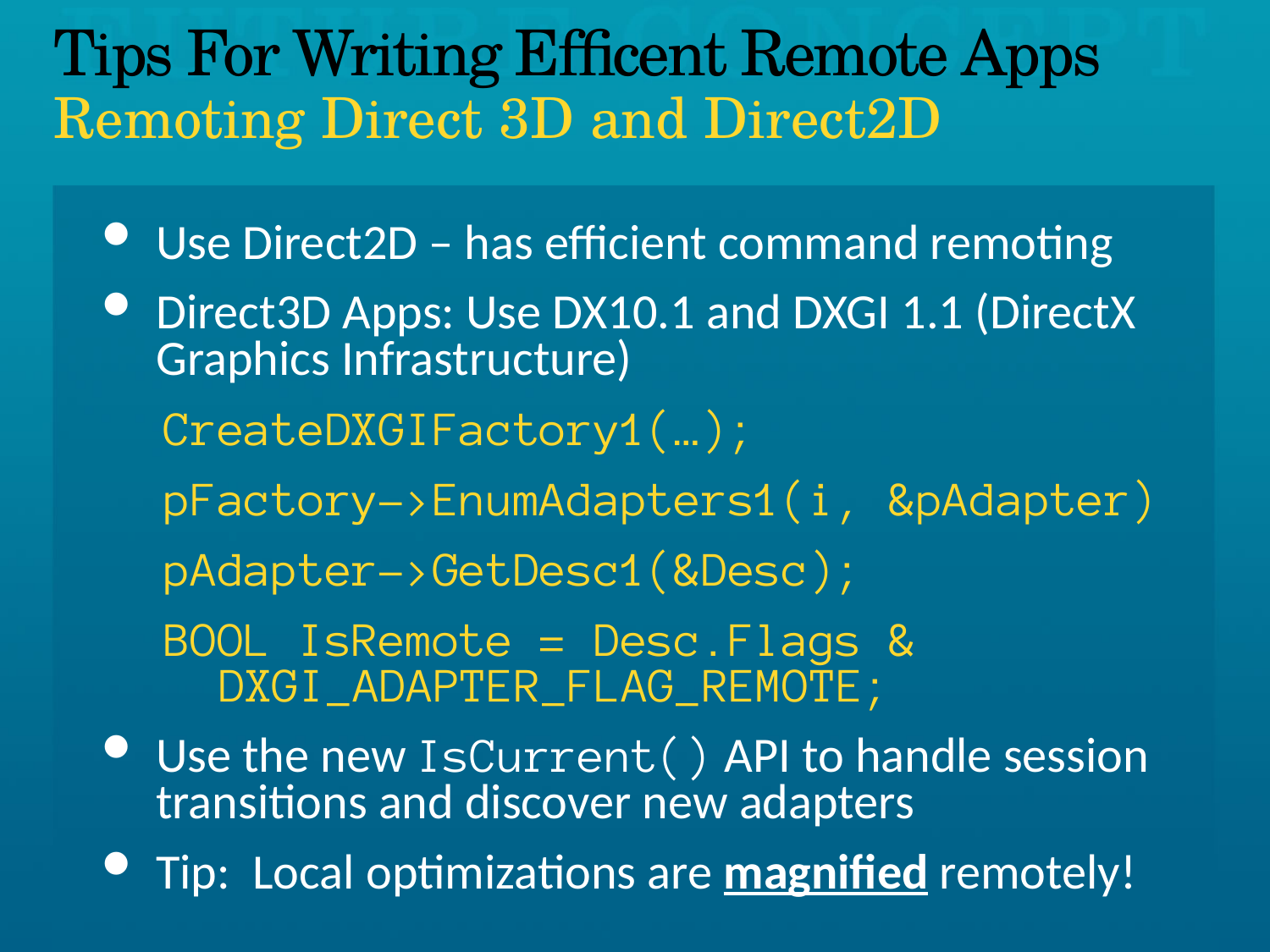

# Tips For Writing Efficent Remote Apps Remoting Direct 3D and Direct2D

Use Direct2D – has efficient command remoting
Direct3D Apps: Use DX10.1 and DXGI 1.1 (DirectX Graphics Infrastructure)
CreateDXGIFactory1(…);
pFactory->EnumAdapters1(i, &pAdapter)
pAdapter->GetDesc1(&Desc);
BOOL IsRemote = Desc.Flags & DXGI_ADAPTER_FLAG_REMOTE;
Use the new IsCurrent() API to handle session transitions and discover new adapters
Tip:  Local optimizations are magnified remotely!